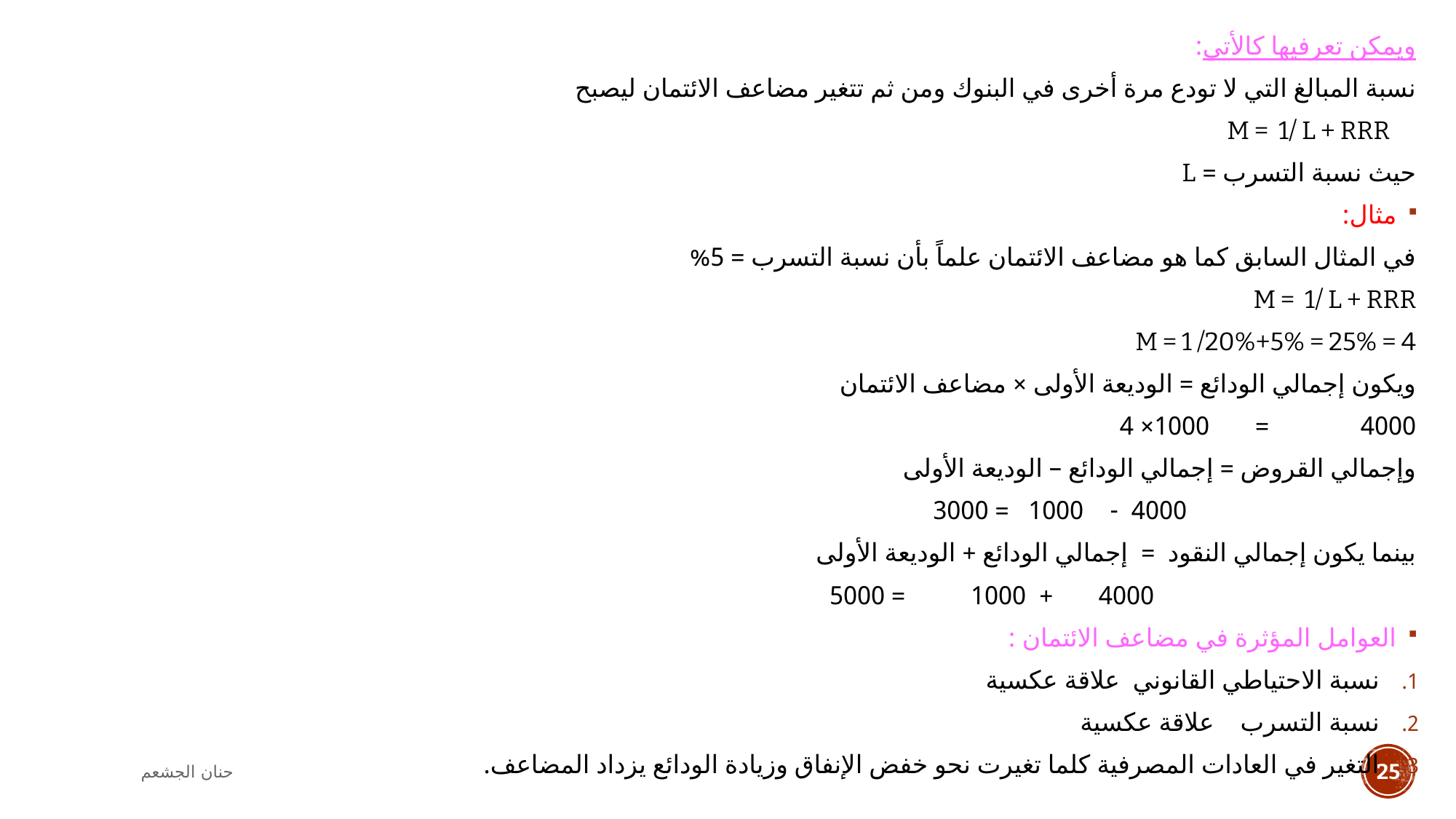

ويمكن تعرفيها كالأتي:
نسبة المبالغ التي لا تودع مرة أخرى في البنوك ومن ثم تتغير مضاعف الائتمان ليصبح
    M =  1/ L + RRR
حيث نسبة التسرب = L
مثال:
في المثال السابق كما هو مضاعف الائتمان علماً بأن نسبة التسرب = 5%
M =  1/ L + RRR
M = 1 /20%+5% = 25% = 4
ويكون إجمالي الودائع = الوديعة الأولى × مضاعف الائتمان
4000              =       1000× 4
وإجمالي القروض = إجمالي الودائع – الوديعة الأولى
                                   4000  -    1000   = 3000
بينما يكون إجمالي النقود  =  إجمالي الودائع + الوديعة الأولى
                                        4000       +  1000          = 5000
العوامل المؤثرة في مضاعف الائتمان :
نسبة الاحتياطي القانوني  علاقة عكسية
نسبة التسرب    علاقة عكسية
التغير في العادات المصرفية كلما تغيرت نحو خفض الإنفاق وزيادة الودائع يزداد المضاعف.

حنان الجشعم
25